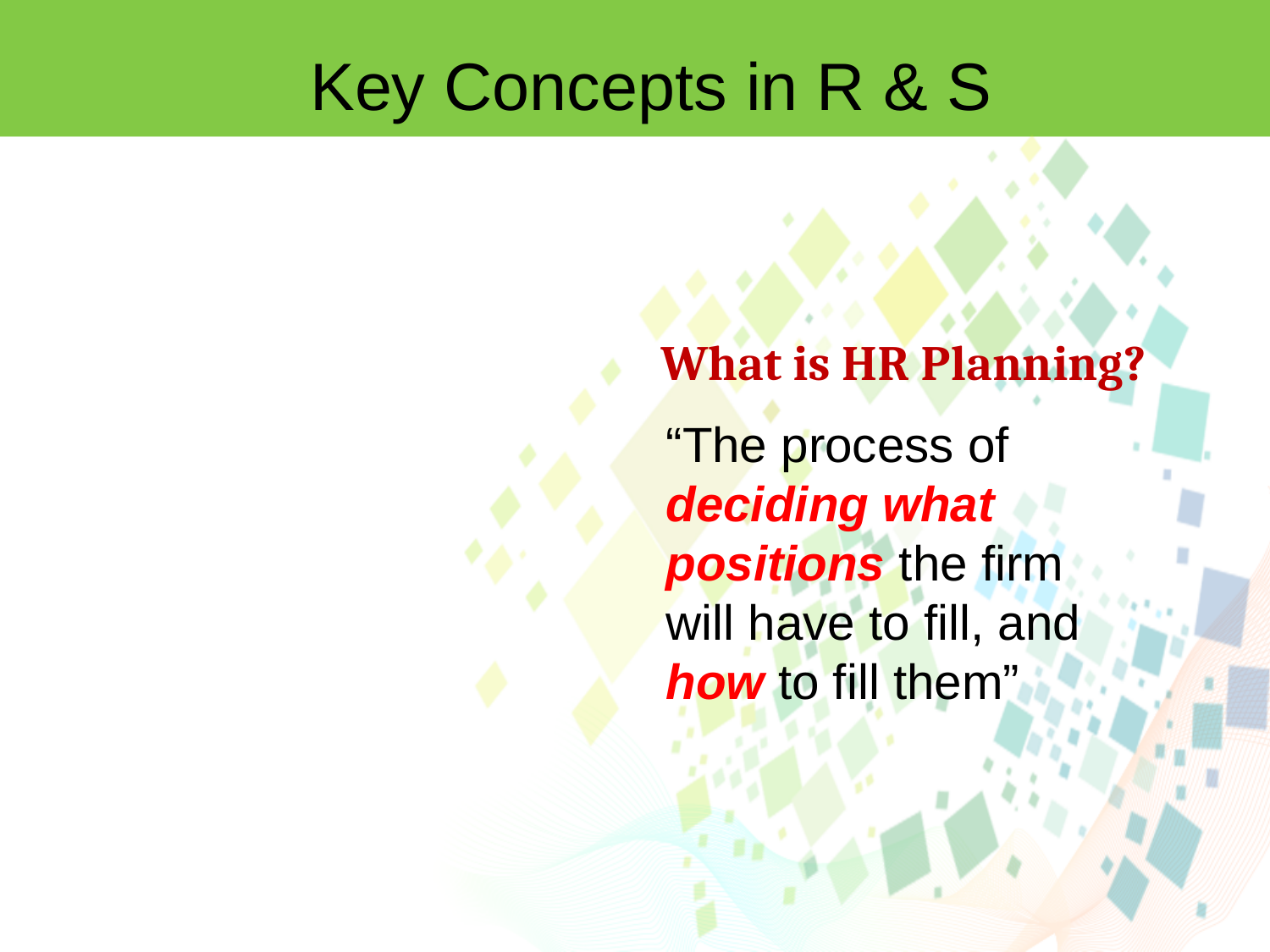

Key Concepts in R & S
What is HR Planning?
“The process of deciding what positions the firm will have to fill, and how to fill them”